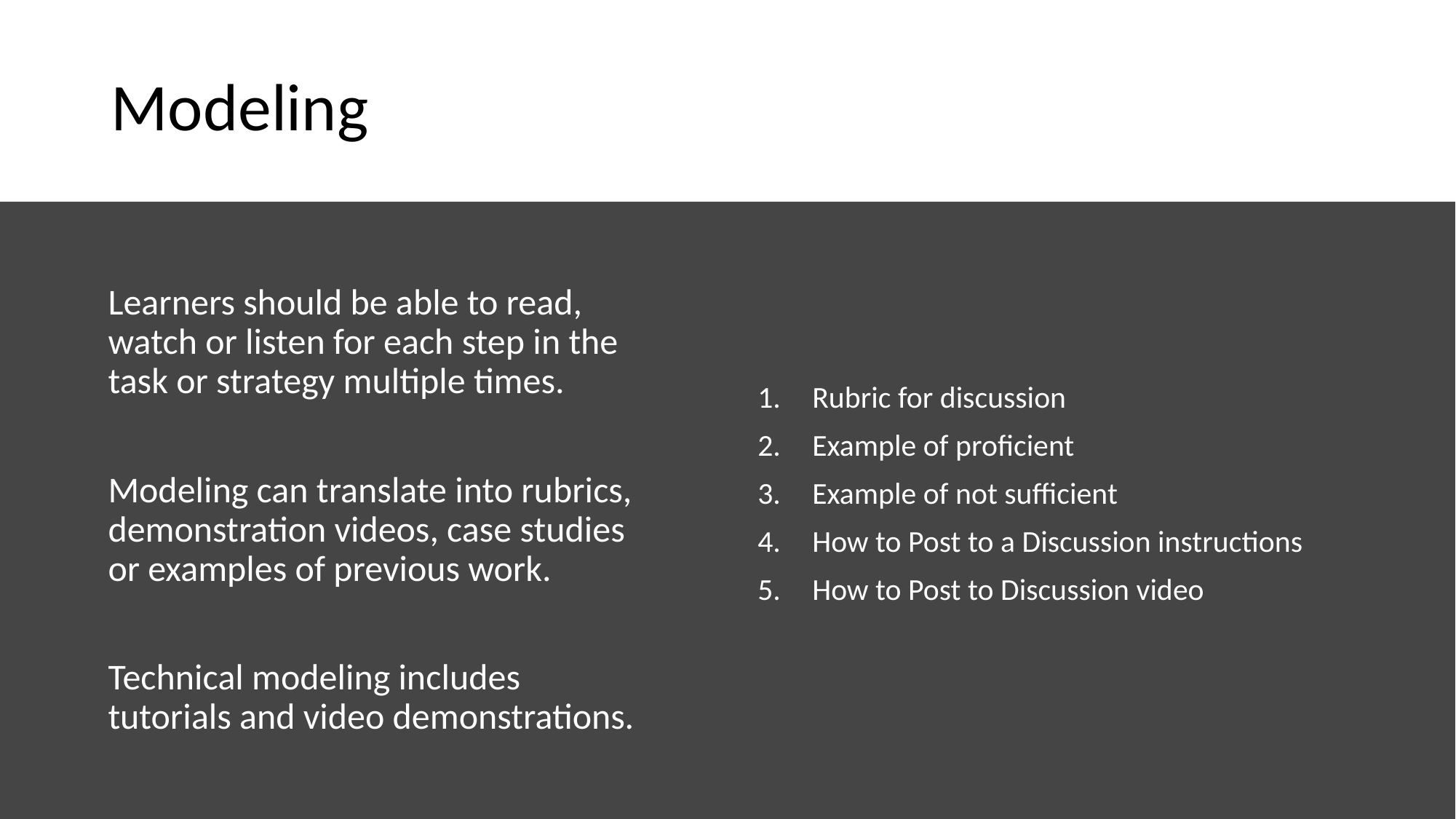

# Modeling

Rubric for discussion
Example of proficient
Example of not sufficient
How to Post to a Discussion instructions
How to Post to Discussion video
Learners should be able to read, watch or listen for each step in the task or strategy multiple times.

Modeling can translate into rubrics, demonstration videos, case studies or examples of previous work.

Technical modeling includes tutorials and video demonstrations.